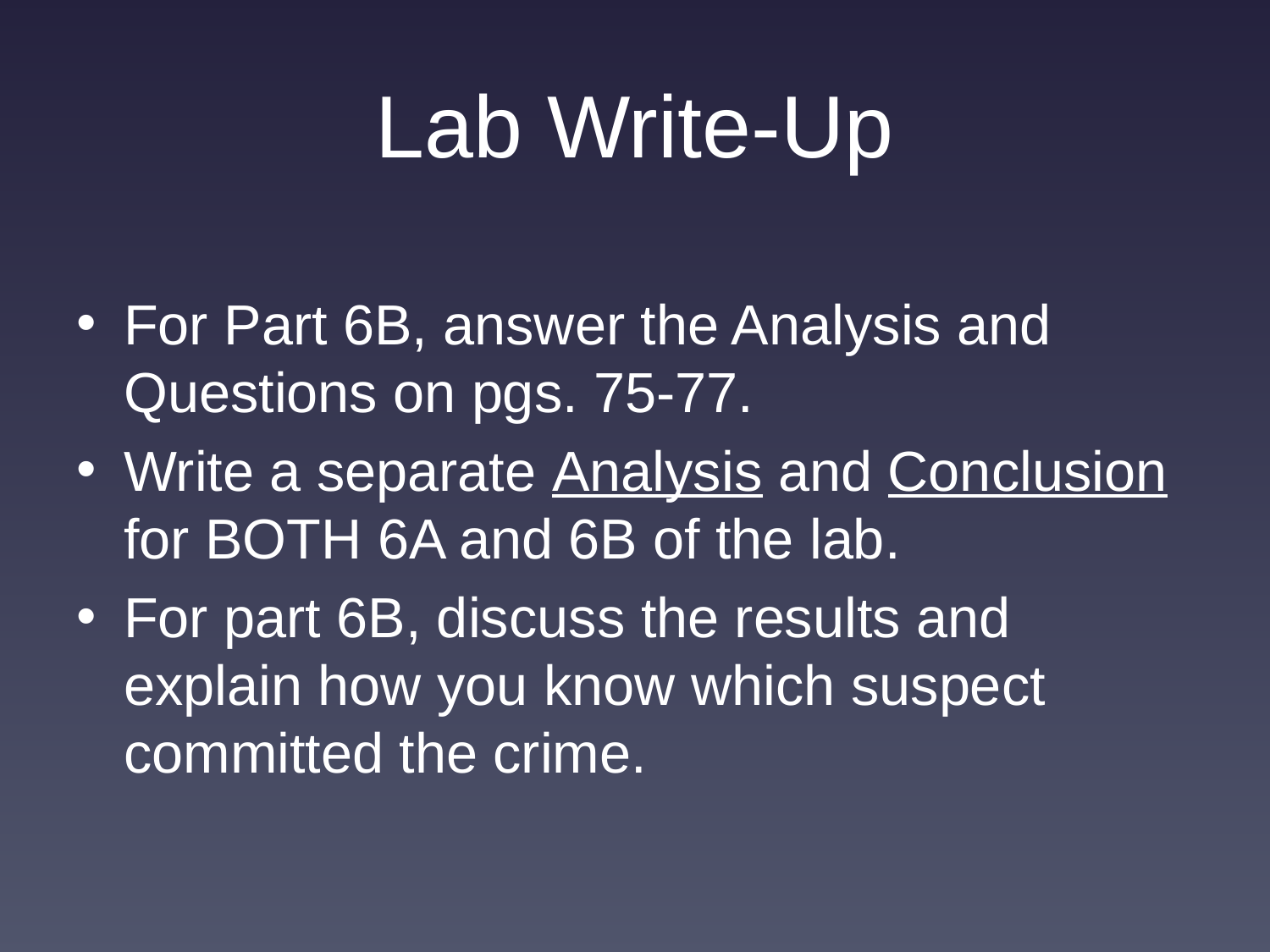

# Lab Write-Up
For Part 6B, answer the Analysis and Questions on pgs. 75-77.
Write a separate Analysis and Conclusion for BOTH 6A and 6B of the lab.
For part 6B, discuss the results and explain how you know which suspect committed the crime.